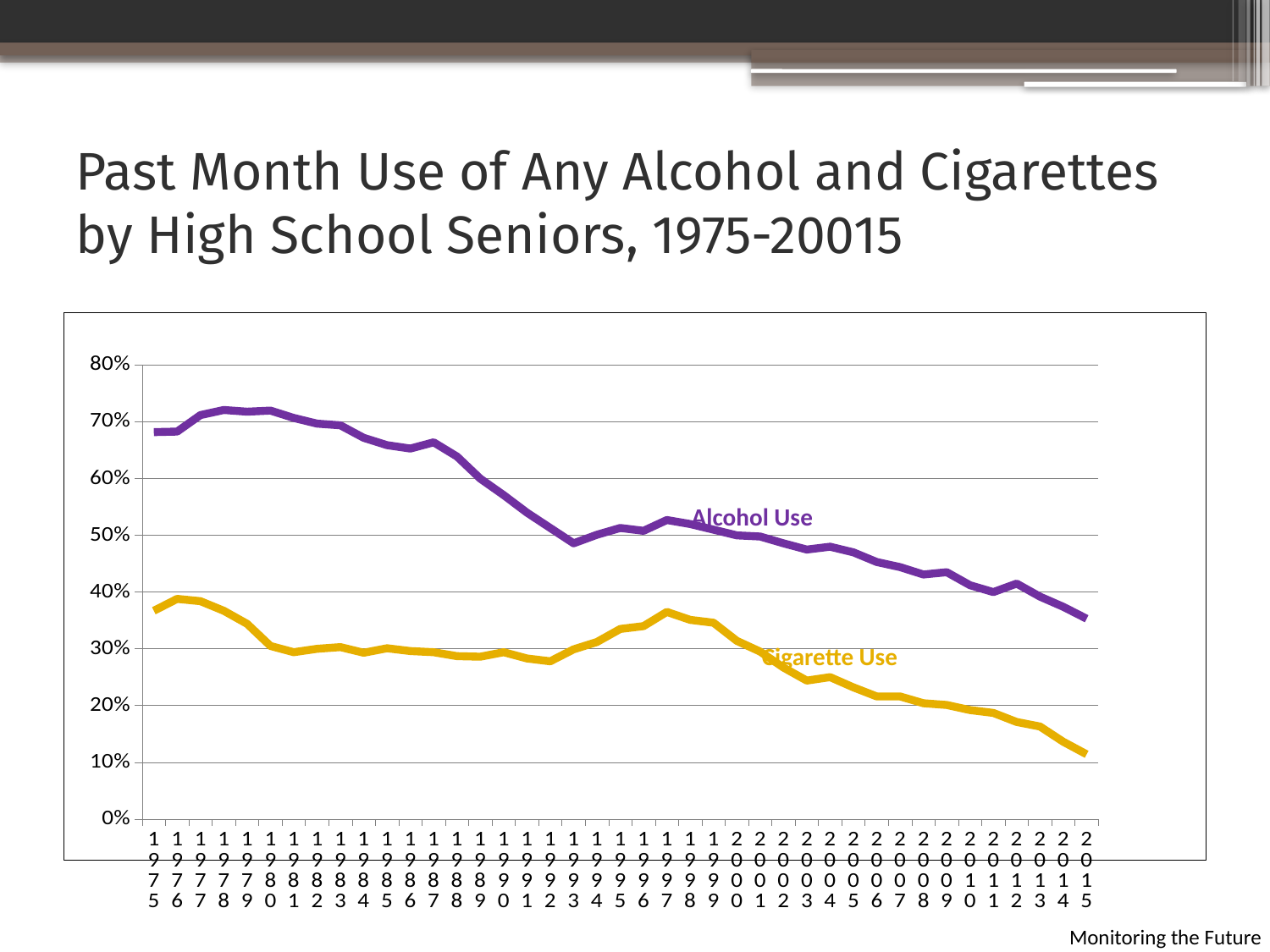

# Past Month Use of Any Alcohol and Cigarettes by High School Seniors, 1975-20015

### Chart

| Category | Alcohol | Cigarettes |
|---|---|---|
| 1975 | 0.682 | 0.367 |
| 1976 | 0.683 | 0.388 |
| 1977 | 0.712 | 0.384 |
| 1978 | 0.721 | 0.367 |
| 1979 | 0.718 | 0.344 |
| 1980 | 0.72 | 0.305 |
| 1981 | 0.707 | 0.294 |
| 1982 | 0.697 | 0.3 |
| 1983 | 0.694 | 0.303 |
| 1984 | 0.672 | 0.293 |
| 1985 | 0.659 | 0.301 |
| 1986 | 0.653 | 0.296 |
| 1987 | 0.664 | 0.294 |
| 1988 | 0.639 | 0.287 |
| 1989 | 0.6 | 0.286 |
| 1990 | 0.571 | 0.294 |
| 1991 | 0.54 | 0.283 |
| 1992 | 0.513 | 0.278 |
| 1993 | 0.486 | 0.299 |
| 1994 | 0.501 | 0.312 |
| 1995 | 0.513 | 0.335 |
| 1996 | 0.508 | 0.34 |
| 1997 | 0.527 | 0.365 |
| 1998 | 0.52 | 0.351 |
| 1999 | 0.51 | 0.346 |
| 2000 | 0.5 | 0.314 |
| 2001 | 0.498 | 0.295 |
| 2002 | 0.486 | 0.267 |
| 2003 | 0.475 | 0.244 |
| 2004 | 0.48 | 0.25 |
| 2005 | 0.47 | 0.232 |
| 2006 | 0.453 | 0.216 |
| 2007 | 0.444 | 0.216 |
| 2008 | 0.431 | 0.204 |
| 2009 | 0.435 | 0.201 |
| 2010 | 0.412 | 0.192 |
| 2011 | 0.4 | 0.187 |
| 2012 | 0.415 | 0.171 |
| 2013 | 0.392 | 0.163 |
| 2014 | 0.374 | 0.136 |
| 2015 | 0.353 | 0.114 |
Alcohol Use
Cigarette Use
Monitoring the Future